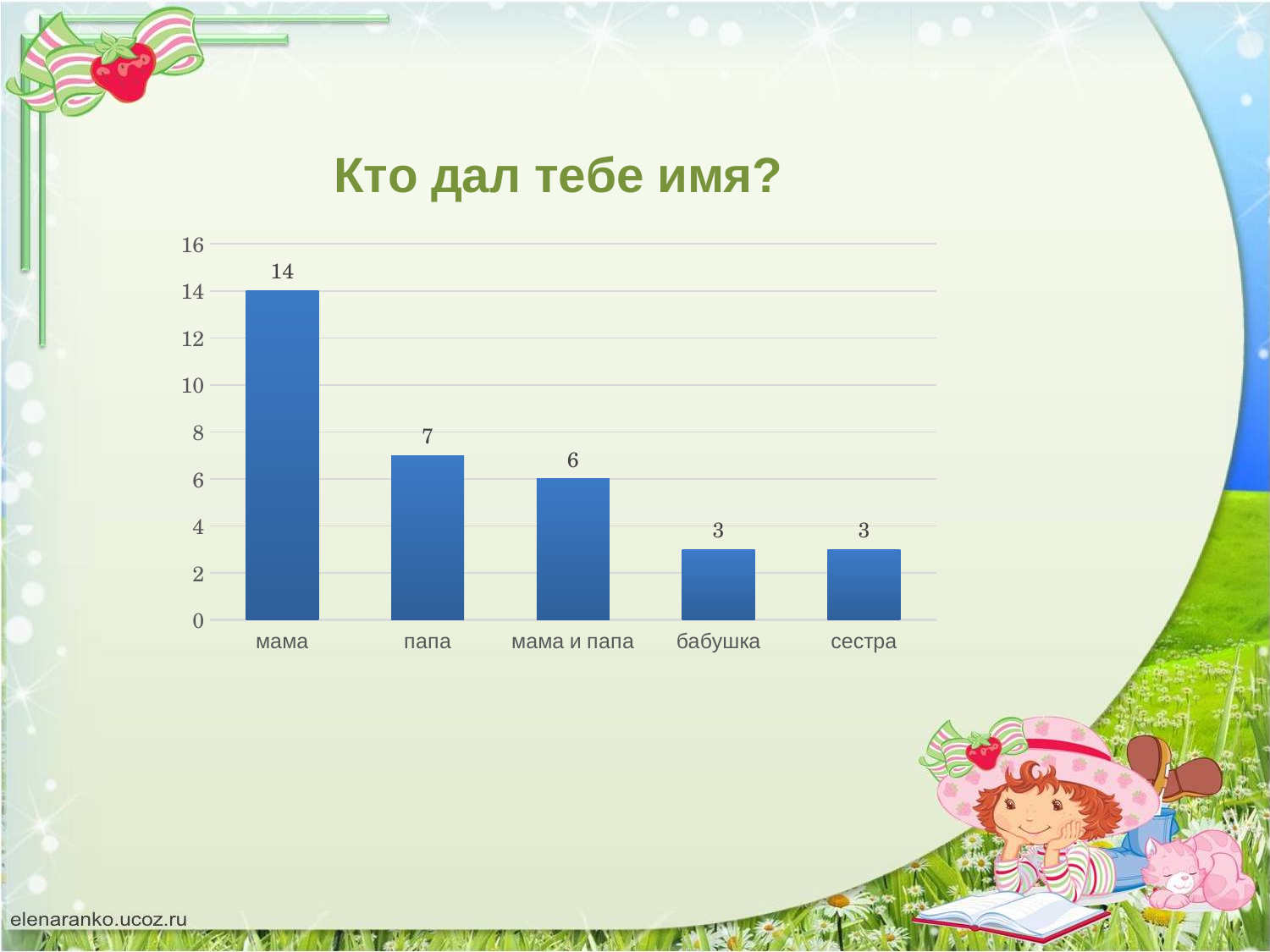

### Chart: Кто дал тебе имя?

| Category |  |
|---|---|
| мама | 14.0 |
| папа | 7.0 |
| мама и папа | 6.0 |
| бабушка | 3.0 |
| сестра | 3.0 |